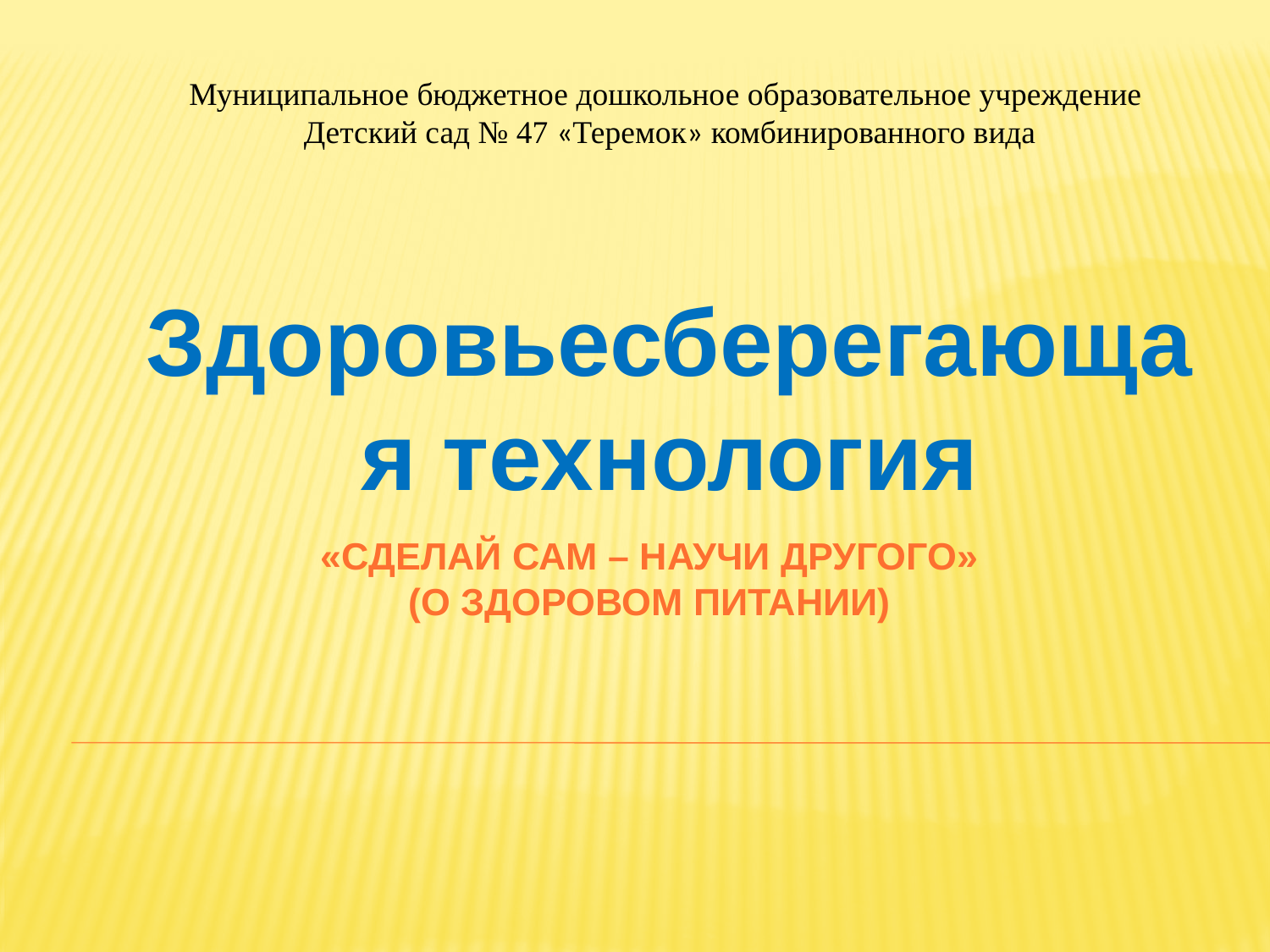

Муниципальное бюджетное дошкольное образовательное учреждение
Детский сад № 47 «Теремок» комбинированного вида

Здоровьесберегающая технология
# «Сделай сам – научи другого» (о здоровом питании)